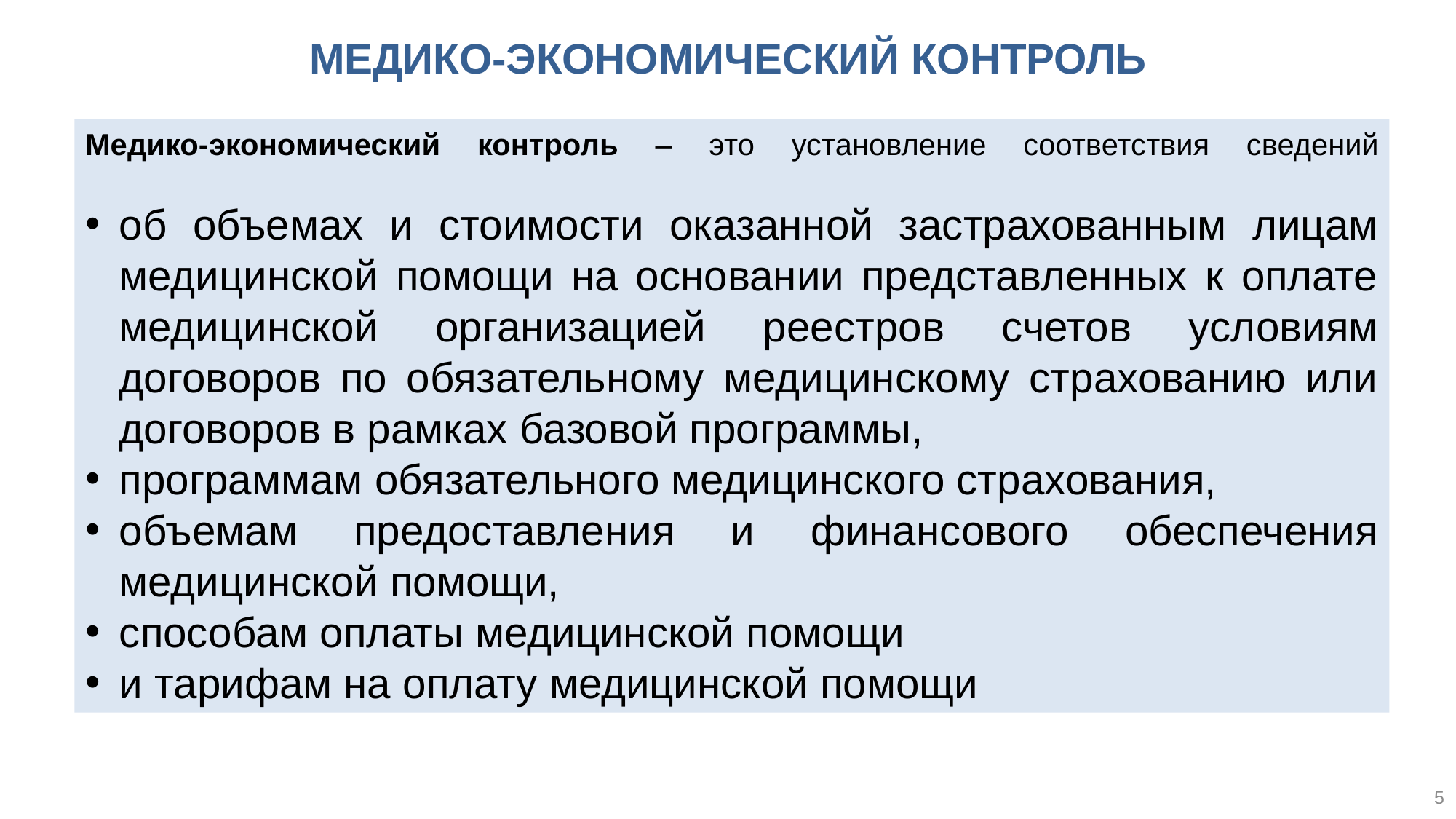

Медико-экономический контроль
Медико-экономический контроль – это установление соответствия сведений
об объемах и стоимости оказанной застрахованным лицам медицинской помощи на основании представленных к оплате медицинской организацией реестров счетов условиям договоров по обязательному медицинскому страхованию или договоров в рамках базовой программы,
программам обязательного медицинского страхования,
объемам предоставления и финансового обеспечения медицинской помощи,
способам оплаты медицинской помощи
и тарифам на оплату медицинской помощи
5